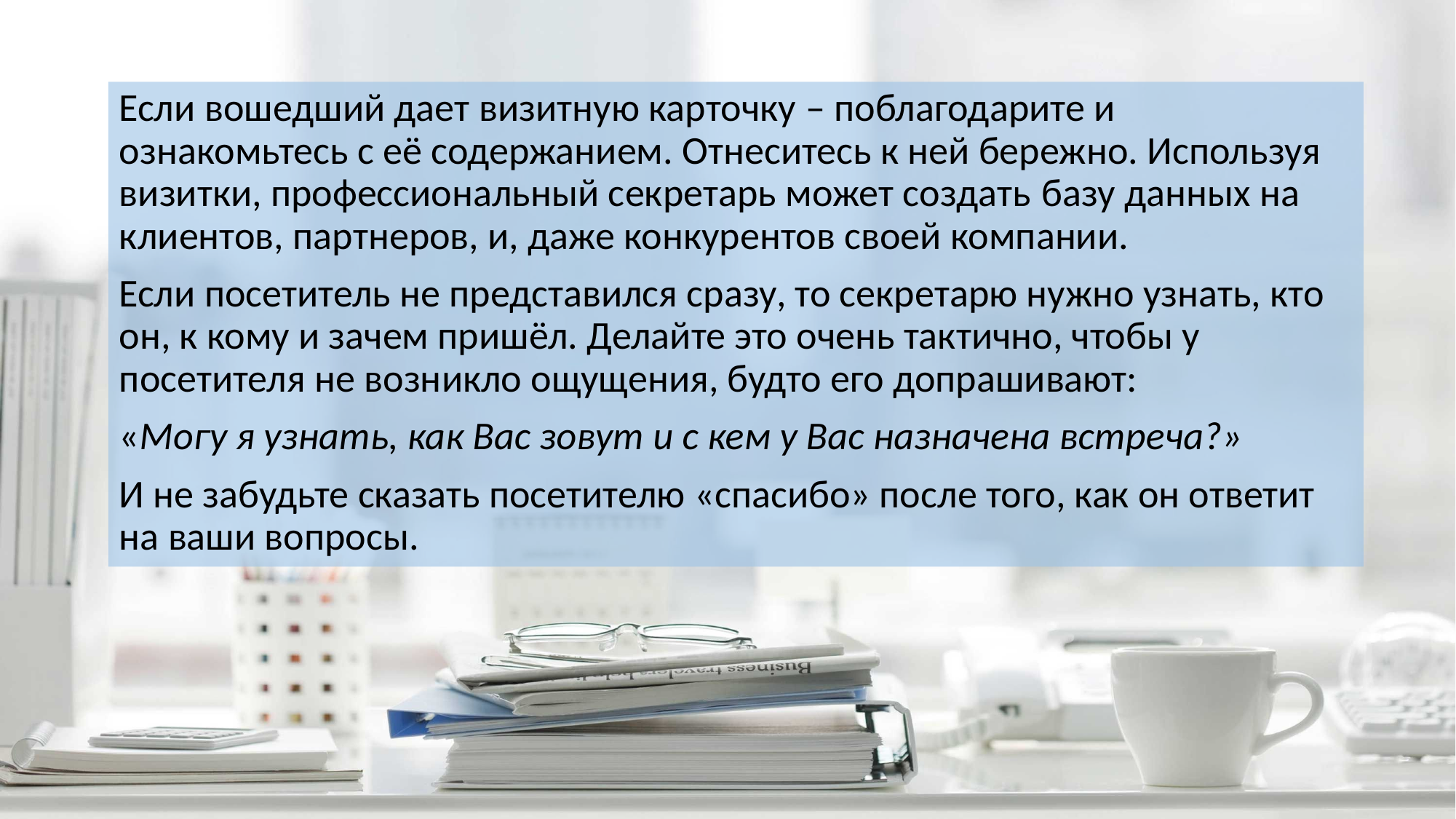

Если вошедший дает визитную карточку – поблагодарите и ознакомьтесь с её содержанием. Отнеситесь к ней бережно. Используя визитки, профессиональный секретарь может создать базу данных на клиентов, партнеров, и, даже конкурентов своей компании.
Если посетитель не представился сразу, то секретарю нужно узнать, кто он, к кому и зачем пришёл. Делайте это очень тактично, чтобы у посетителя не возникло ощущения, будто его допрашивают:
«Могу я узнать, как Вас зовут и с кем у Вас назначена встреча?»
И не забудьте сказать посетителю «спасибо» после того, как он ответит на ваши вопросы.